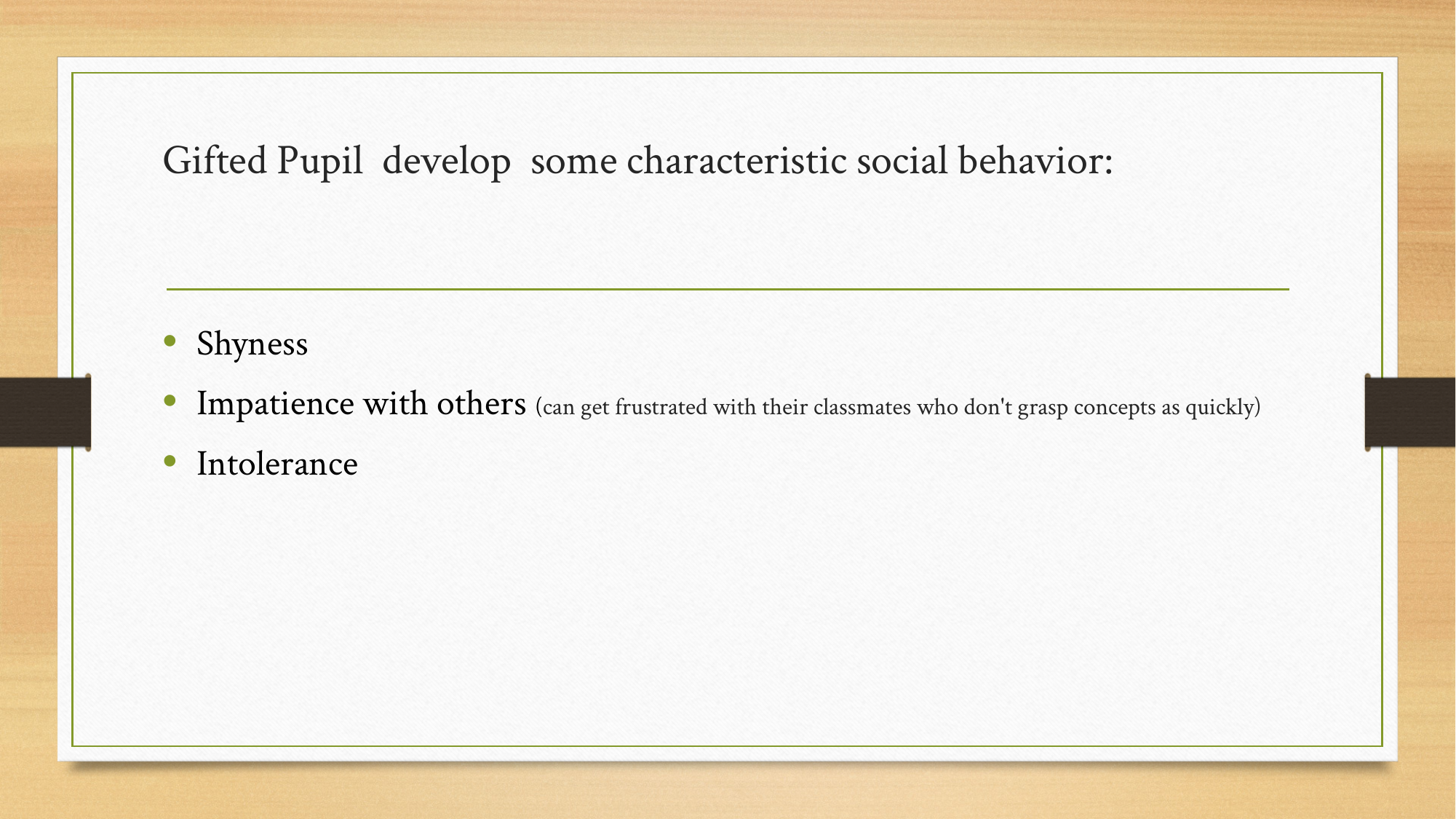

Gifted Pupil  develop  some characteristic social behavior:

Shyness
Impatience with others (can get frustrated with their classmates who don't grasp concepts as quickly)
Intolerance